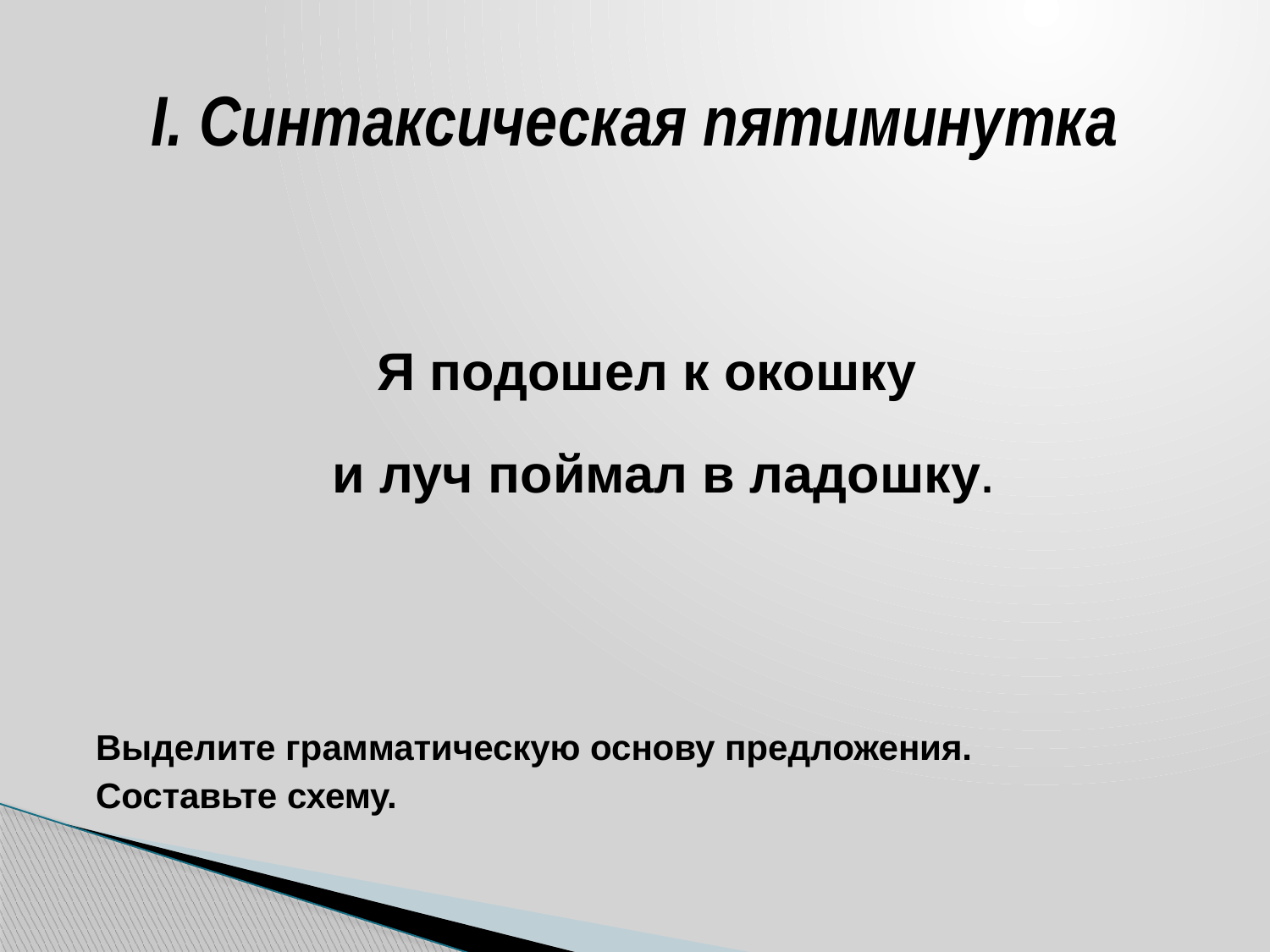

# I. Синтаксическая пятиминутка

 Я подошел к окошку
  и луч поймал в ладошку.

Выделите грамматическую основу предложения.
Составьте схему.